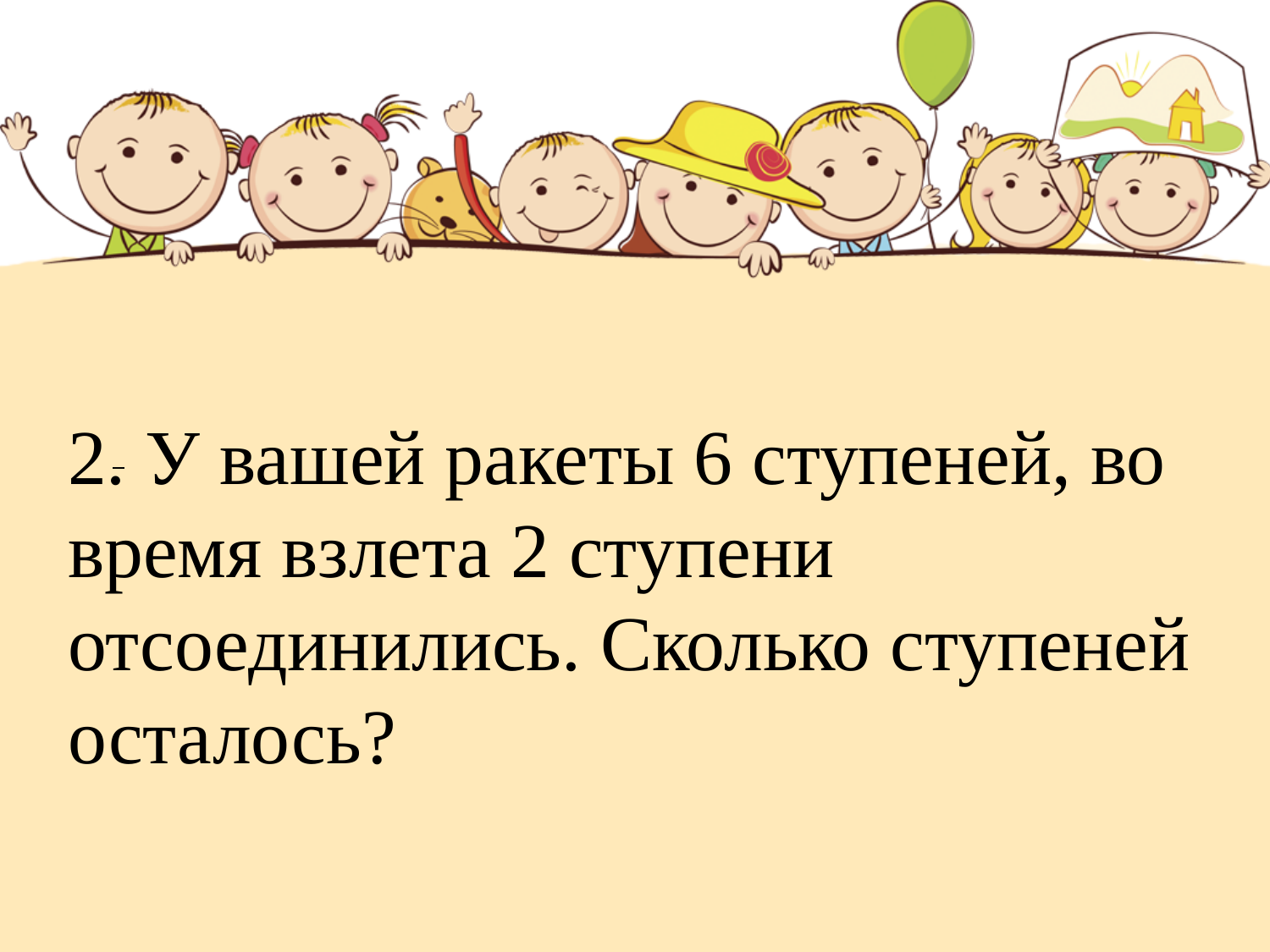

# 2. У вашей ракеты 6 ступеней, во время взлета 2 ступени отсоединились. Сколько ступеней осталось?